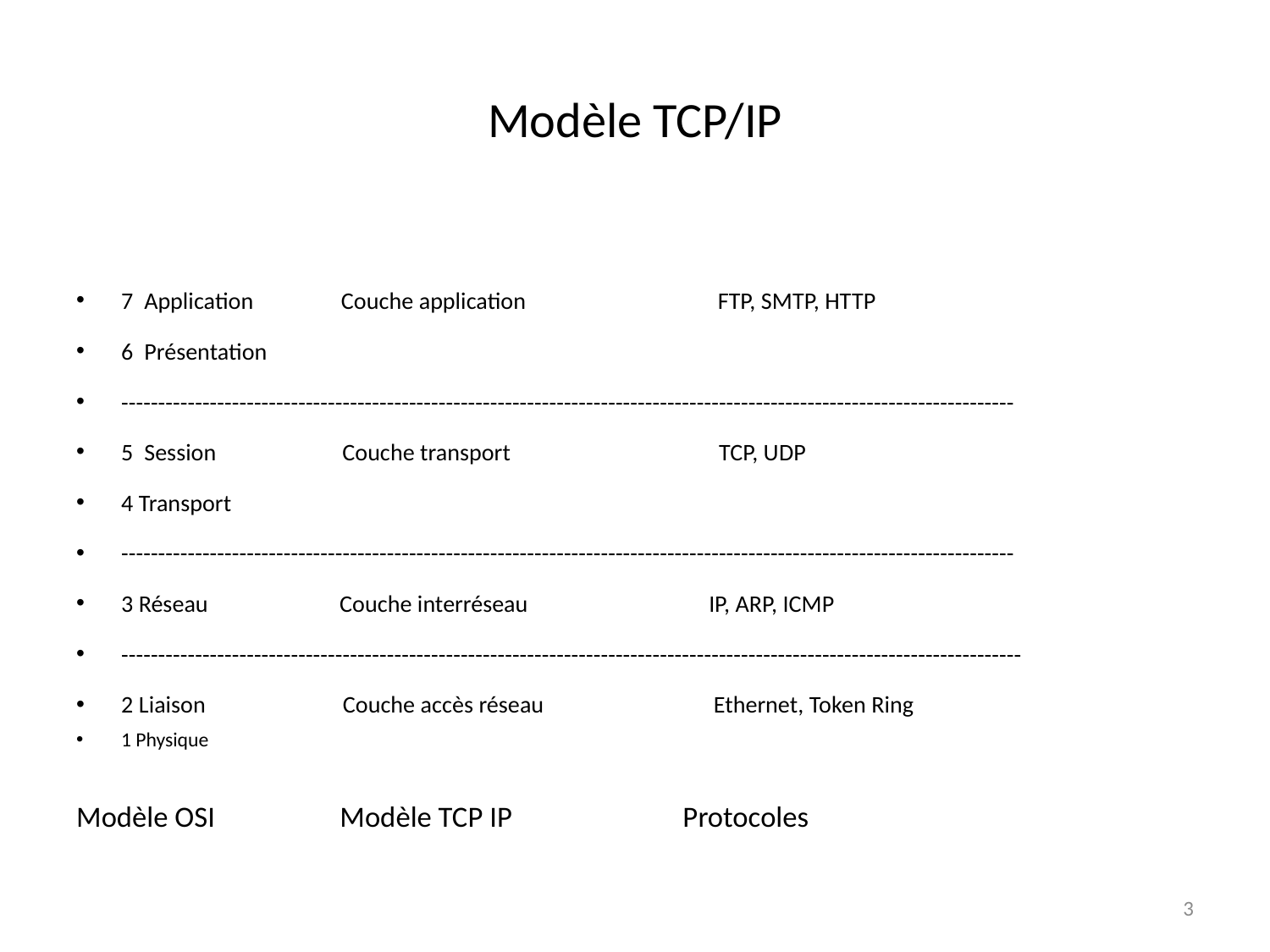

# Modèle TCP/IP

7  Application                Couche application                                   FTP, SMTP, HTTP
6  Présentation
-------------------------------------------------------------------------------------------------------------------------
5  Session                       Couche transport                                      TCP, UDP
4 Transport
-------------------------------------------------------------------------------------------------------------------------
3 Réseau                        Couche interréseau                                 IP, ARP, ICMP
--------------------------------------------------------------------------------------------------------------------------
2 Liaison                         Couche accès réseau                               Ethernet, Token Ring
1 Physique

Modèle OSI                   Modèle TCP IP                          Protocoles
3